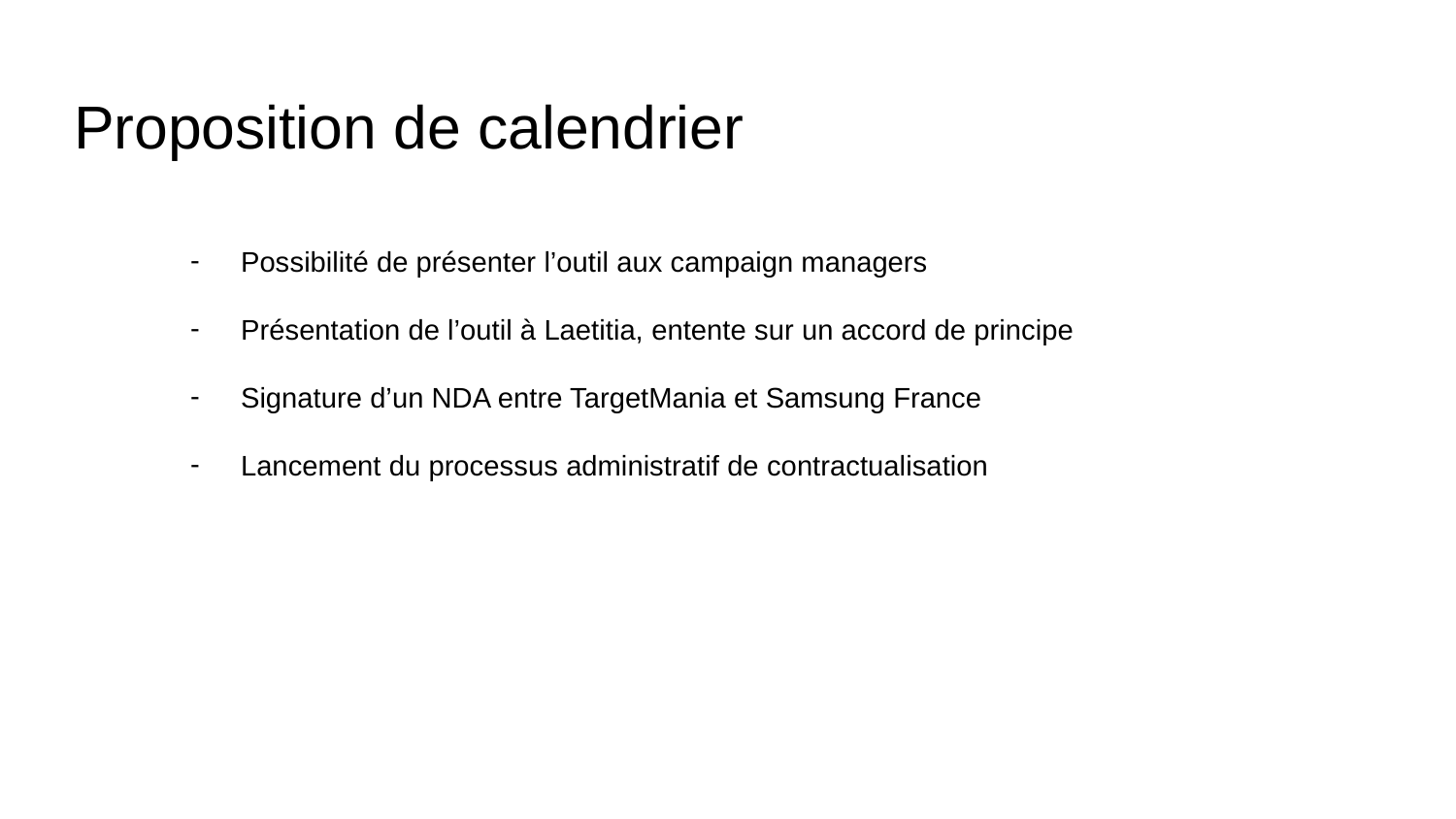

Proposition de calendrier
Possibilité de présenter l’outil aux campaign managers

Présentation de l’outil à Laetitia, entente sur un accord de principe

Signature d’un NDA entre TargetMania et Samsung France

Lancement du processus administratif de contractualisation